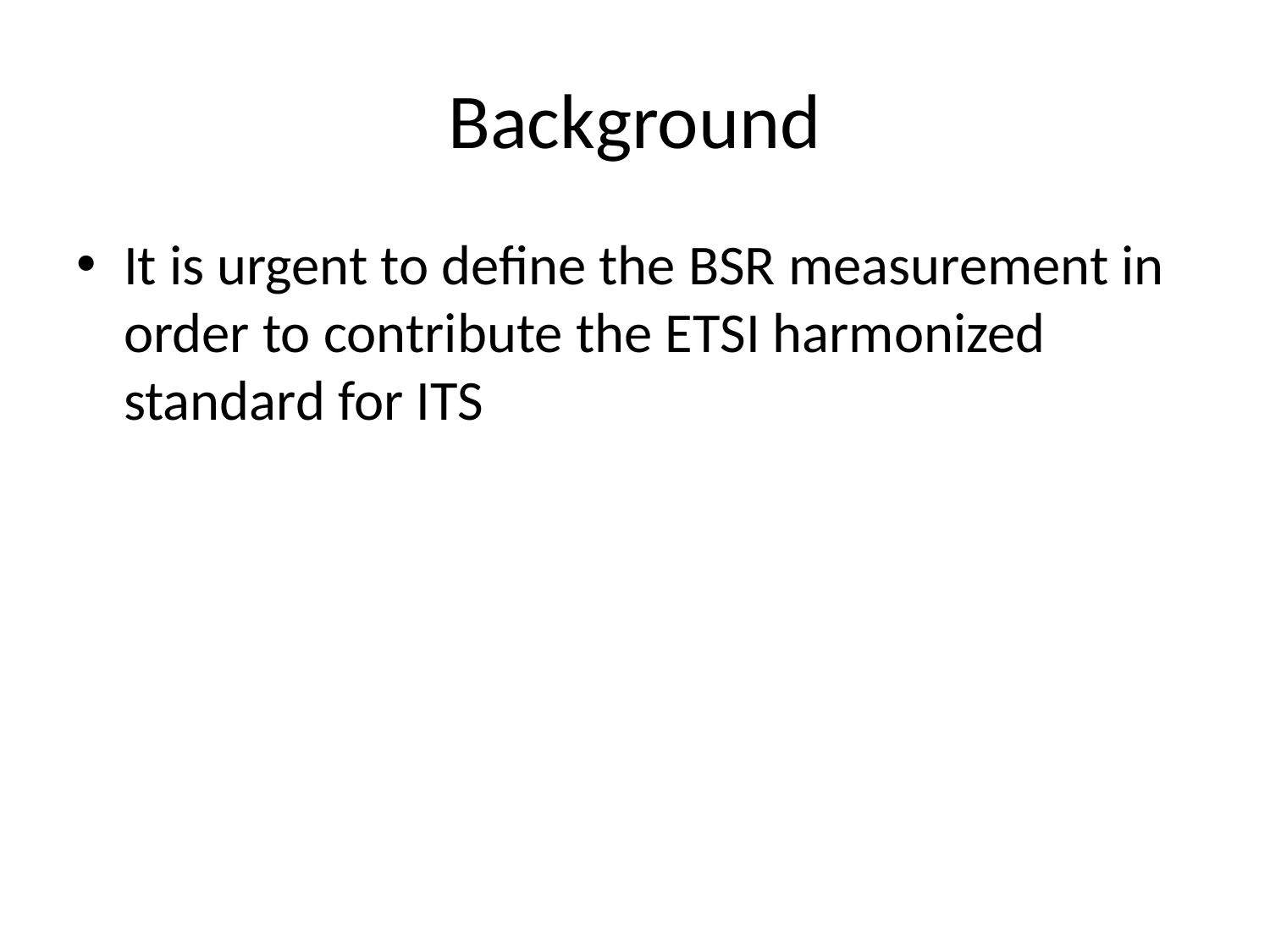

# Background
It is urgent to define the BSR measurement in order to contribute the ETSI harmonized standard for ITS